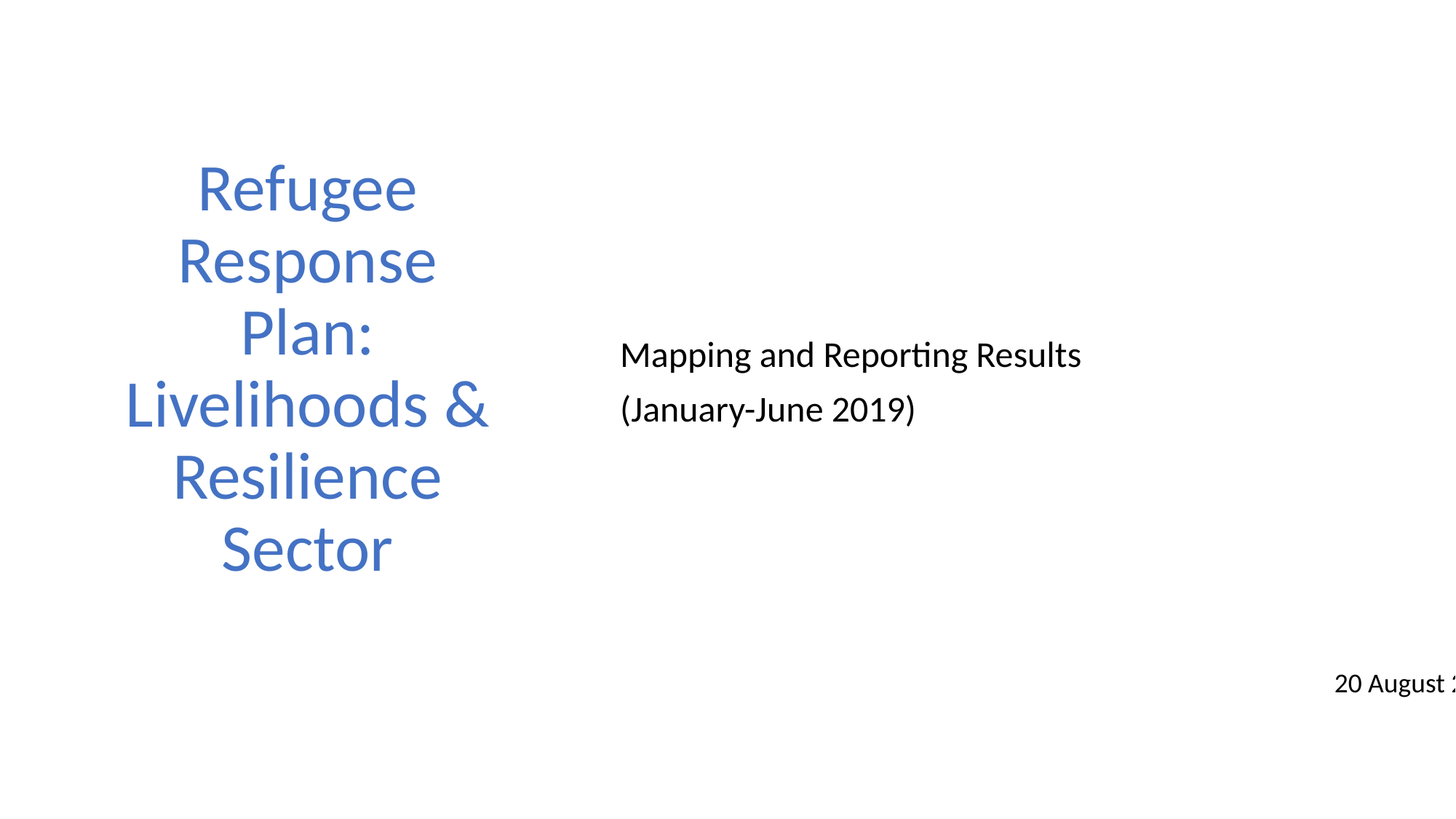

# Refugee Response Plan: Livelihoods & Resilience Sector
Mapping and Reporting Results
(January-June 2019)

					20 August 2019